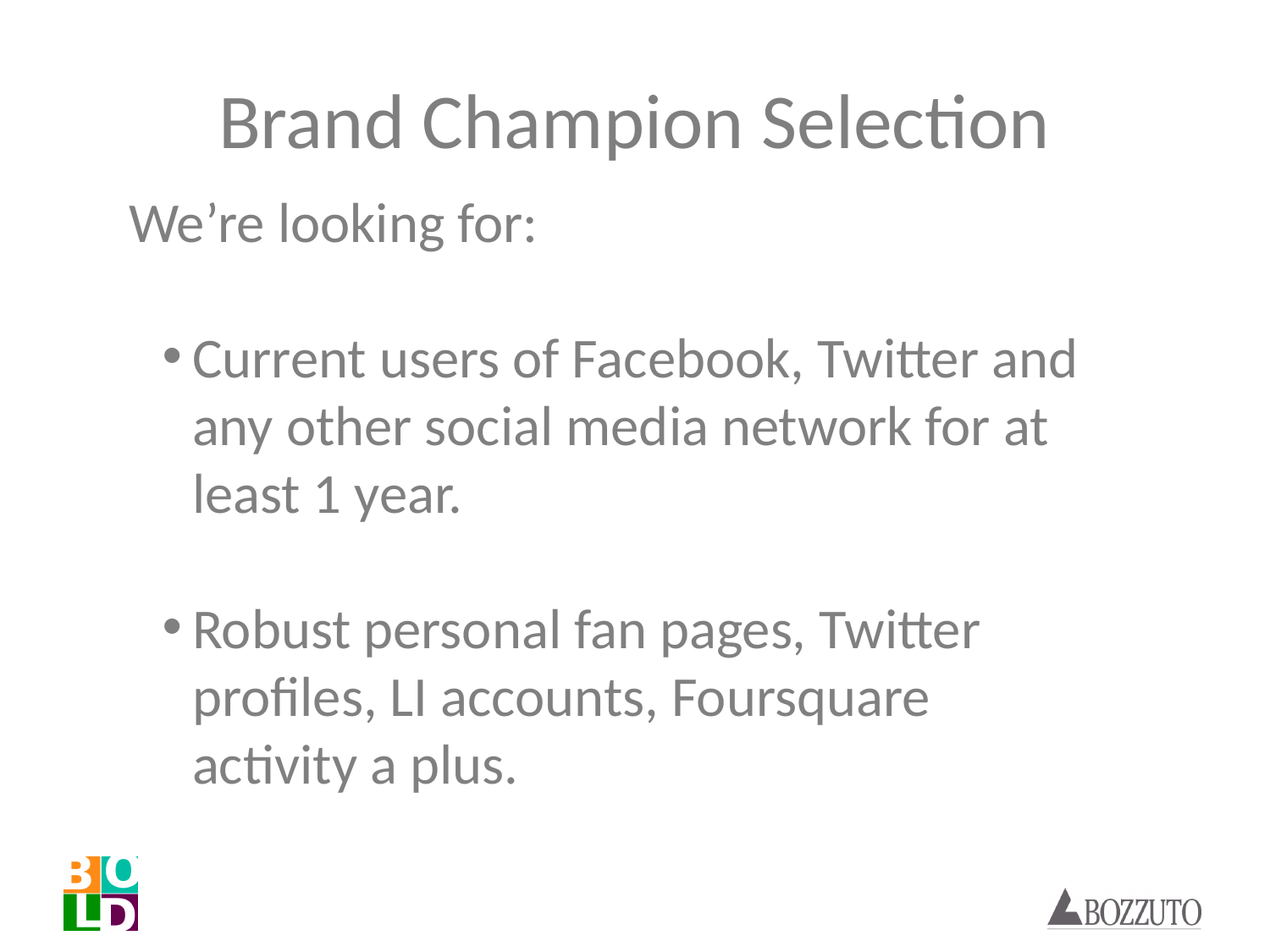

# Brand Champion Selection
We’re looking for:

Current users of Facebook, Twitter and any other social media network for at least 1 year.

Robust personal fan pages, Twitter profiles, LI accounts, Foursquare activity a plus.